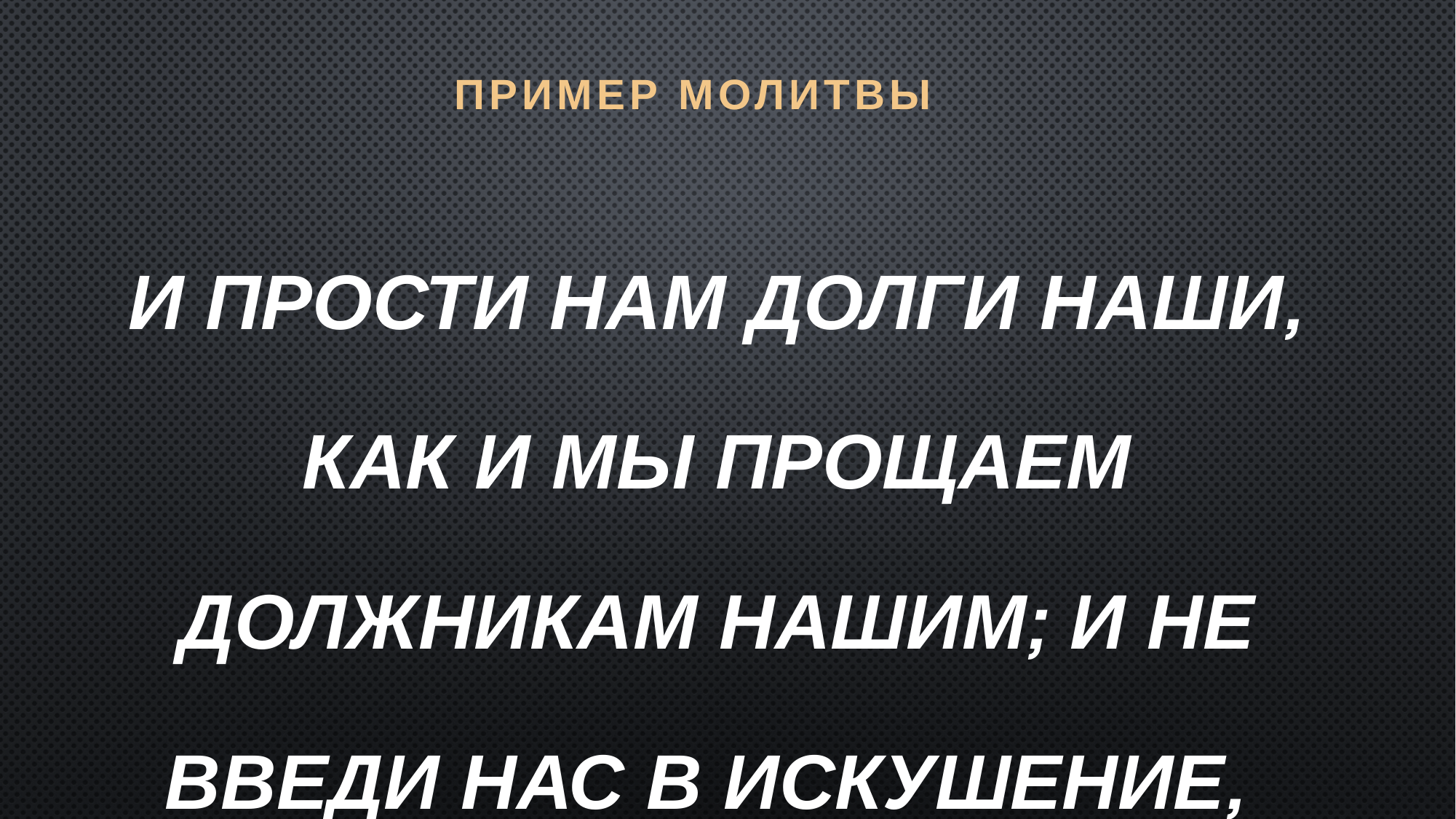

ПРИМЕР МОЛИТВЫ
и прости нам долги наши, как и мы прощаем должникам нашим; и не введи нас в искушение,